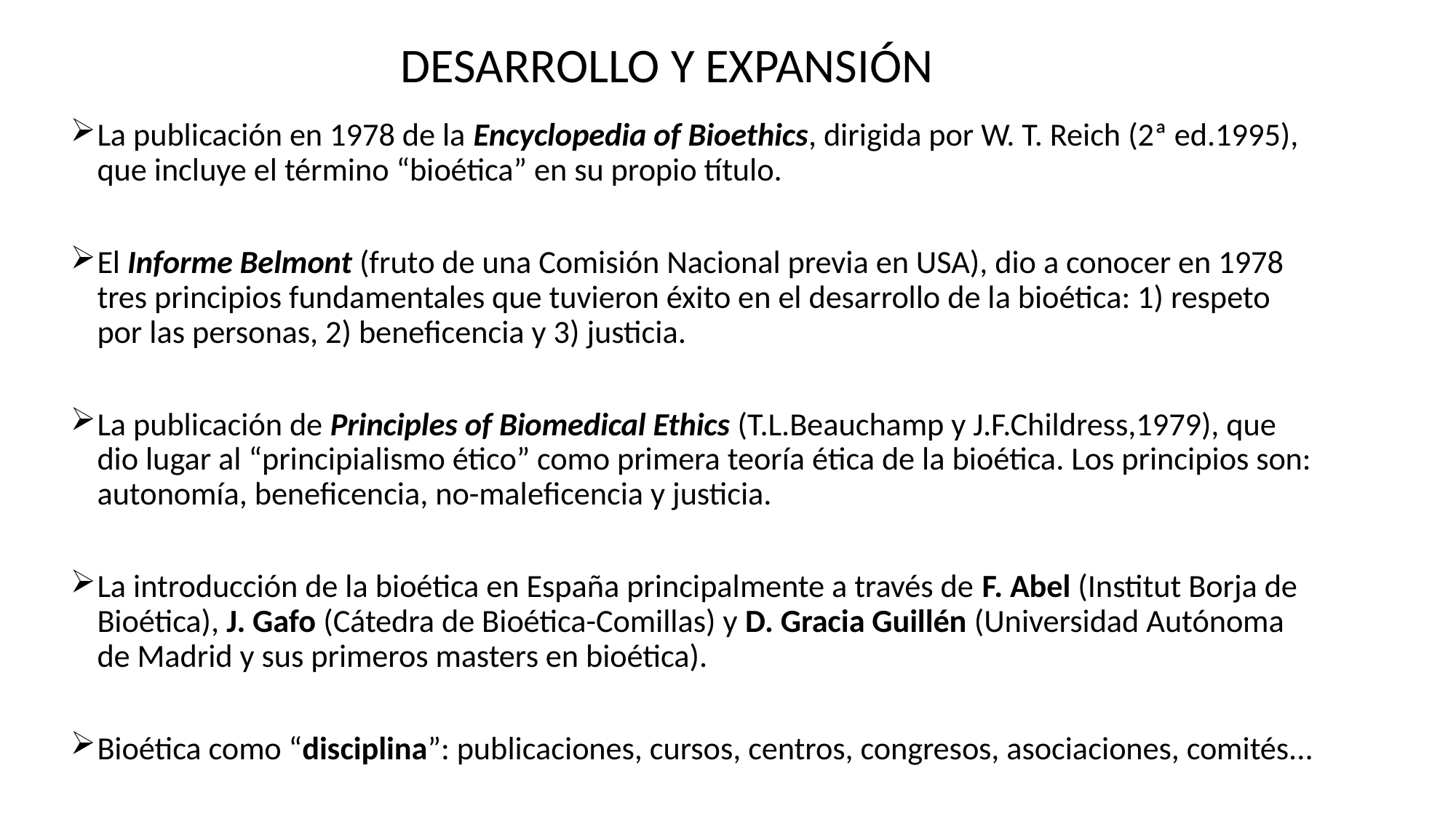

# DESARROLLO Y EXPANSIÓN
La publicación en 1978 de la Encyclopedia of Bioethics, dirigida por W. T. Reich (2ª ed.1995), que incluye el término “bioética” en su propio título.

El Informe Belmont (fruto de una Comisión Nacional previa en USA), dio a conocer en 1978 tres principios fundamentales que tuvieron éxito en el desarrollo de la bioética: 1) respeto por las personas, 2) beneficencia y 3) justicia.

La publicación de Principles of Biomedical Ethics (T.L.Beauchamp y J.F.Childress,1979), que dio lugar al “principialismo ético” como primera teoría ética de la bioética. Los principios son: autonomía, beneficencia, no-maleficencia y justicia.

La introducción de la bioética en España principalmente a través de F. Abel (Institut Borja de Bioética), J. Gafo (Cátedra de Bioética-Comillas) y D. Gracia Guillén (Universidad Autónoma de Madrid y sus primeros masters en bioética).

Bioética como “disciplina”: publicaciones, cursos, centros, congresos, asociaciones, comités...